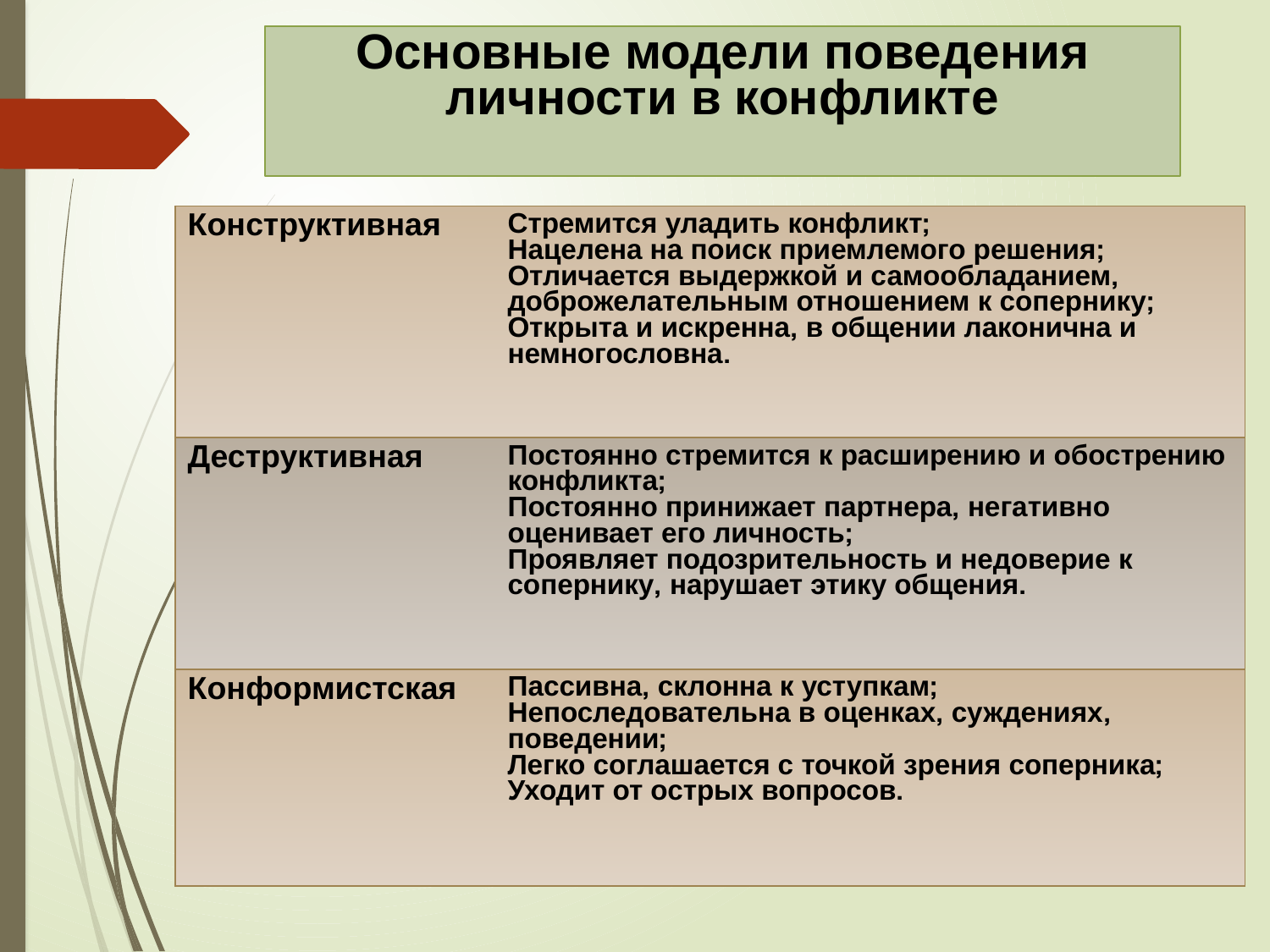

# Основные модели поведения личности в конфликте
| Конструктивная | Стремится уладить конфликт; Нацелена на поиск приемлемого решения; Отличается выдержкой и самообладанием, доброжелательным отношением к сопернику; Открыта и искренна, в общении лаконична и немногословна. |
| --- | --- |
| Деструктивная | Постоянно стремится к расширению и обострению конфликта; Постоянно принижает партнера, негативно оценивает его личность; Проявляет подозрительность и недоверие к сопернику, нарушает этику общения. |
| Конформистская | Пассивна, склонна к уступкам; Непоследовательна в оценках, суждениях, поведении; Легко соглашается с точкой зрения соперника; Уходит от острых вопросов. |